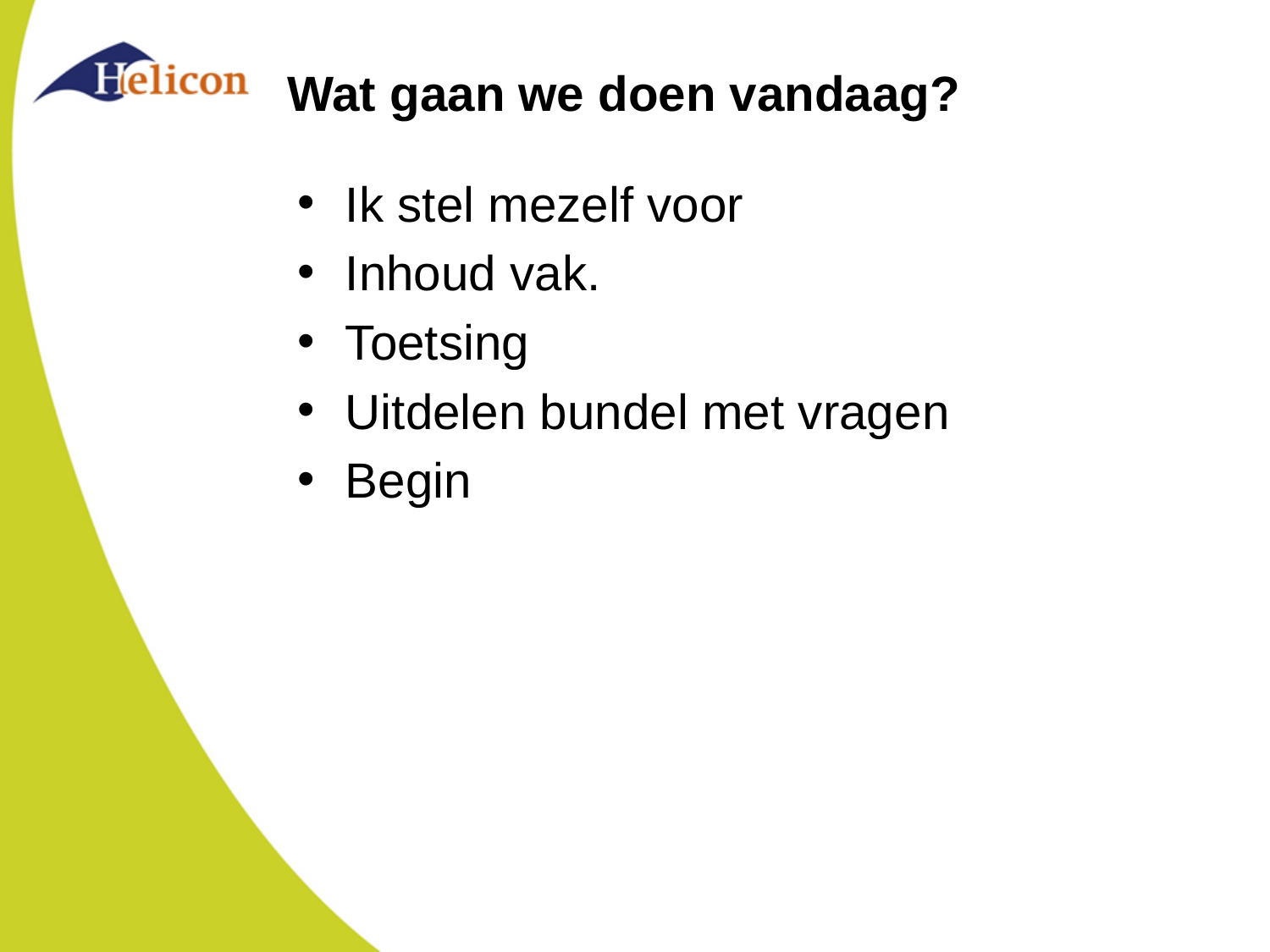

# Wat gaan we doen vandaag?
Ik stel mezelf voor
Inhoud vak.
Toetsing
Uitdelen bundel met vragen
Begin